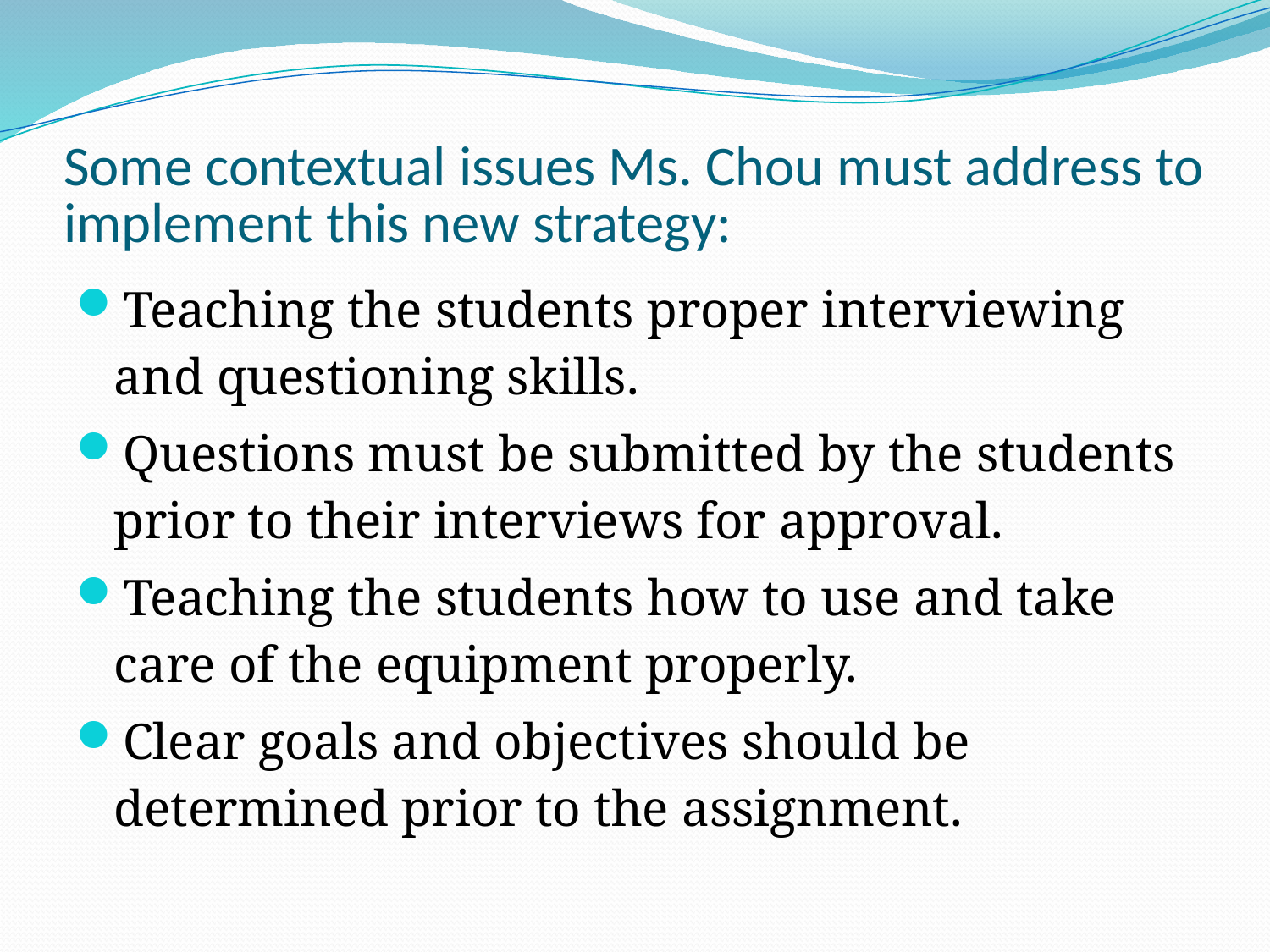

# Some contextual issues Ms. Chou must address to implement this new strategy:
Teaching the students proper interviewing and questioning skills.
Questions must be submitted by the students prior to their interviews for approval.
Teaching the students how to use and take care of the equipment properly.
Clear goals and objectives should be determined prior to the assignment.